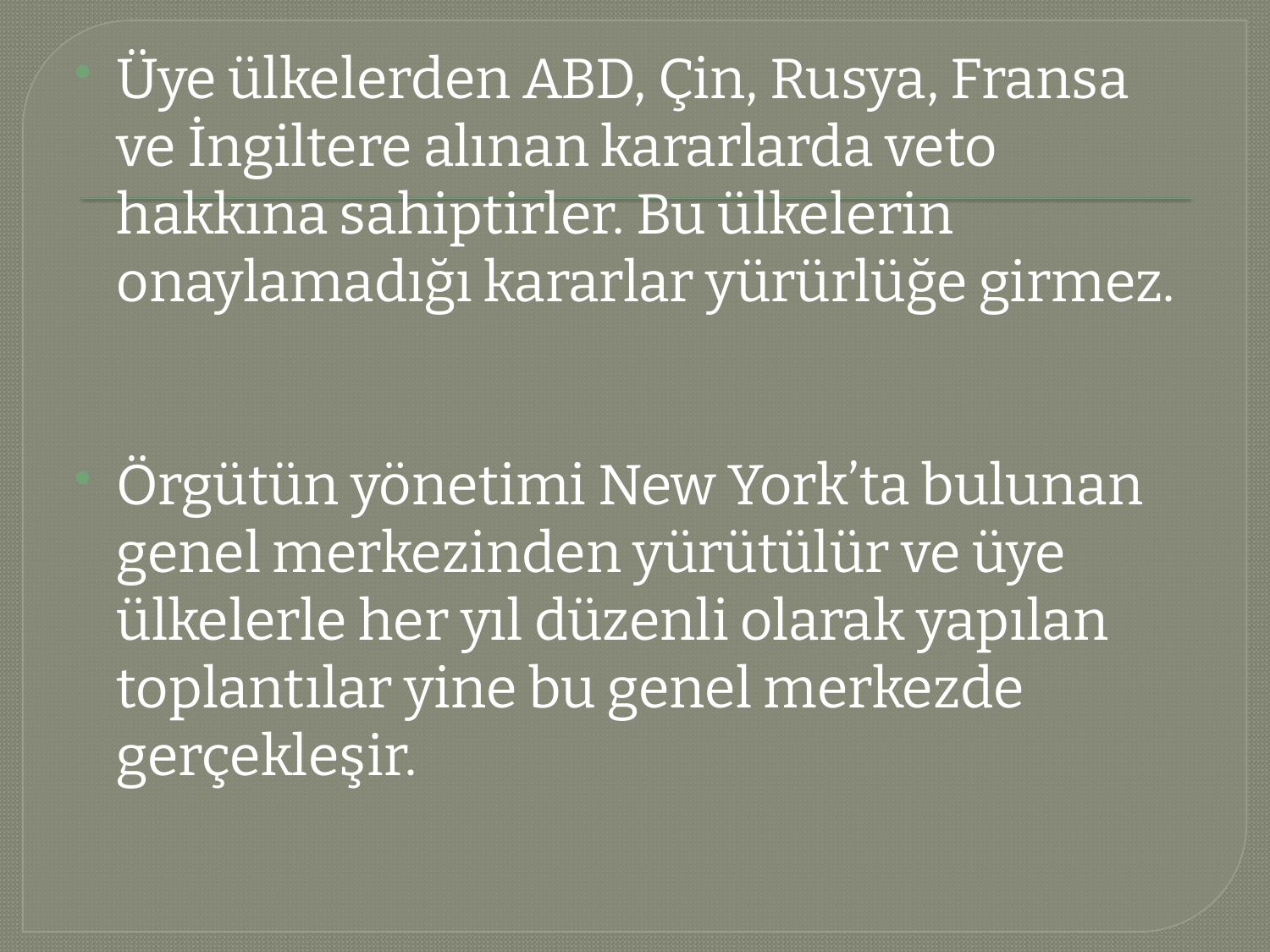

#
Üye ülkelerden ABD, Çin, Rusya, Fransa ve İngiltere alınan kararlarda veto hakkına sahiptirler. Bu ülkelerin onaylamadığı kararlar yürürlüğe girmez.

Örgütün yönetimi New York’ta bulunan genel merkezinden yürütülür ve üye ülkelerle her yıl düzenli olarak yapılan toplantılar yine bu genel merkezde gerçekleşir.